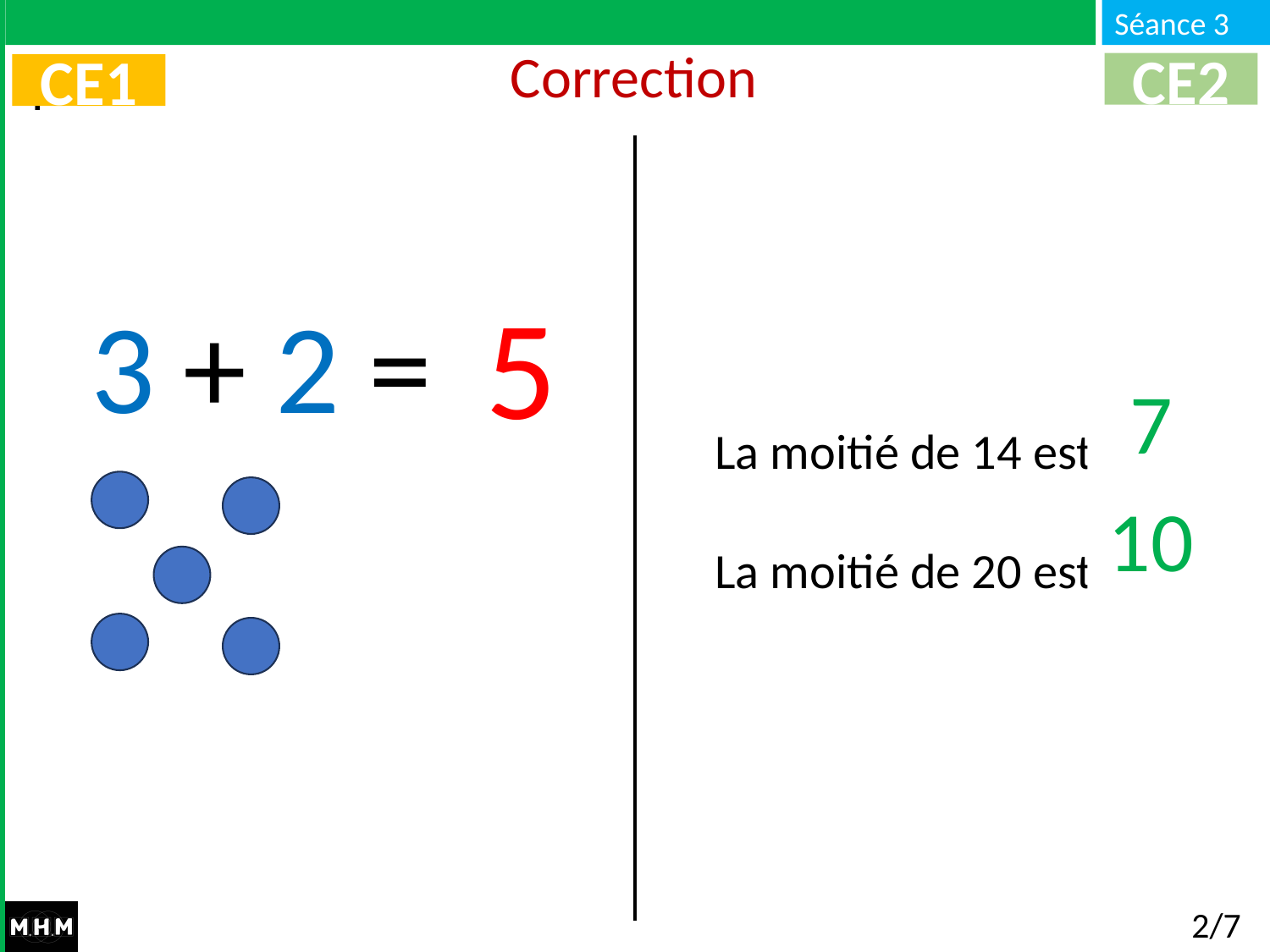

# Correction
CE2
CE1
5
3 + 2 = …
La moitié de 14 est : …
La moitié de 20 est : …

7

10

2/7